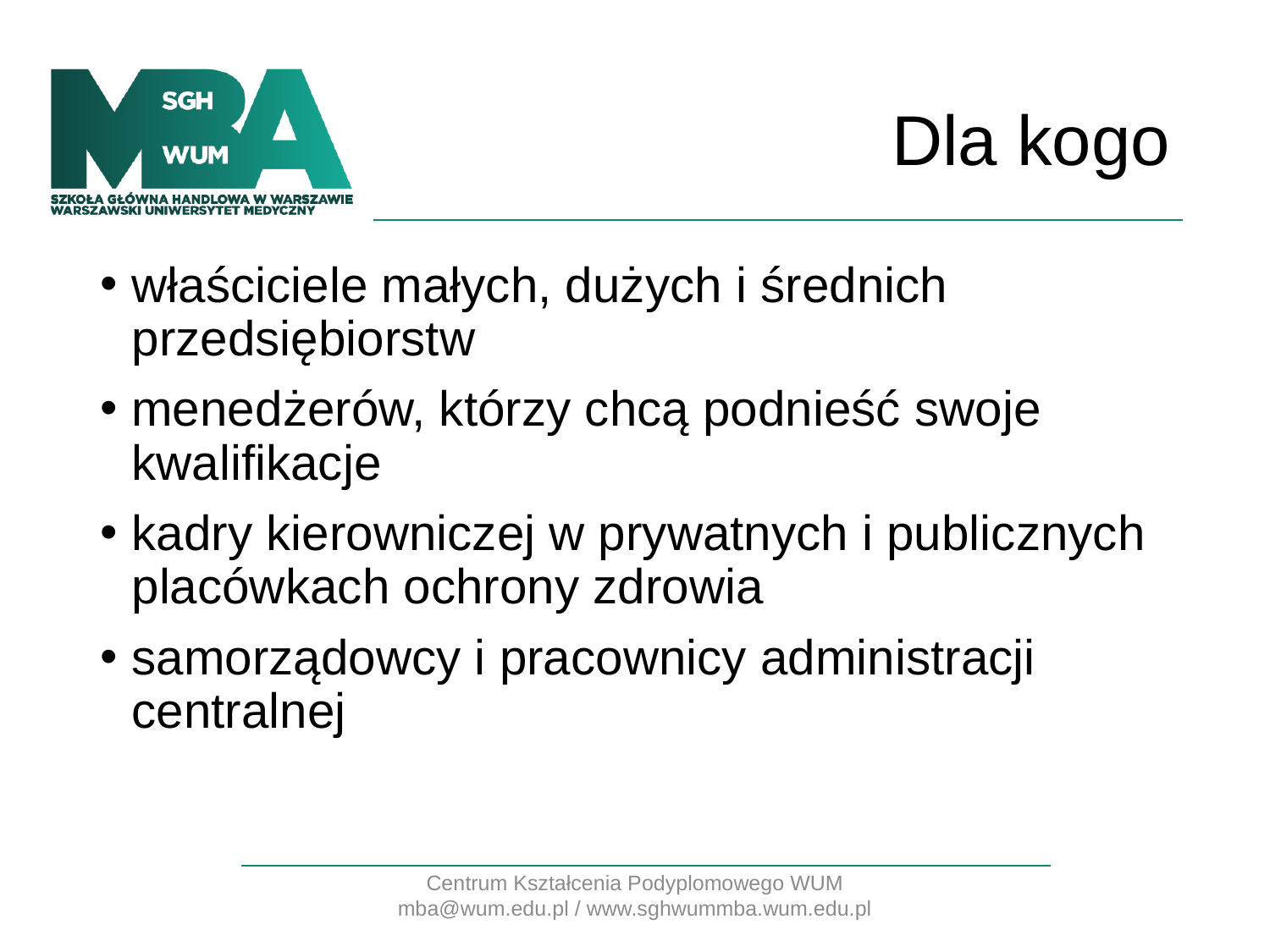

# Dla kogo
właściciele małych, dużych i średnich przedsiębiorstw
menedżerów, którzy chcą podnieść swoje kwalifikacje
kadry kierowniczej w prywatnych i publicznych placówkach ochrony zdrowia
samorządowcy i pracownicy administracji centralnej

Centrum Kształcenia Podyplomowego WUM
mba@wum.edu.pl / www.sghwummba.wum.edu.pl